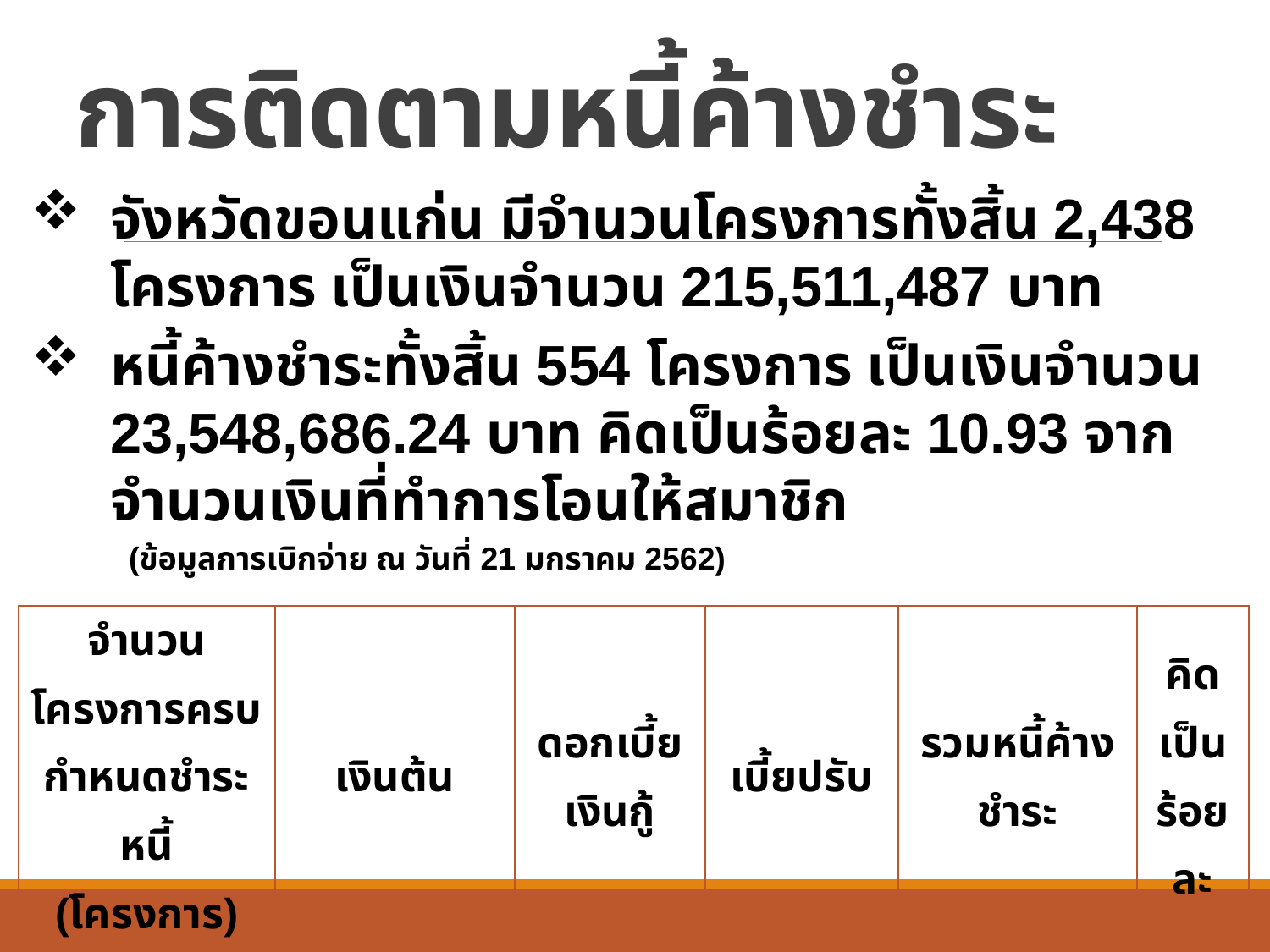

# การติดตามหนี้ค้างชำระ
จังหวัดขอนแก่น มีจำนวนโครงการทั้งสิ้น 2,438 โครงการ เป็นเงินจำนวน 215,511,487 บาท
หนี้ค้างชำระทั้งสิ้น 554 โครงการ เป็นเงินจำนวน 23,548,686.24 บาท คิดเป็นร้อยละ 10.93 จากจำนวนเงินที่ทำการโอนให้สมาชิก
           (ข้อมูลการเบิกจ่าย ณ วันที่ 21 มกราคม 2562)
| จำนวนโครงการครบกำหนดชำระหนี้ (โครงการ) | เงินต้น | ดอกเบี้ยเงินกู้ | เบี้ยปรับ | รวมหนี้ค้างชำระ | คิดเป็น ร้อยละ |
| --- | --- | --- | --- | --- | --- |
| 554 | 22,056,997.96 | 815,815.73 | 675,872.55 | 23,548,686.24 | 10.93 |